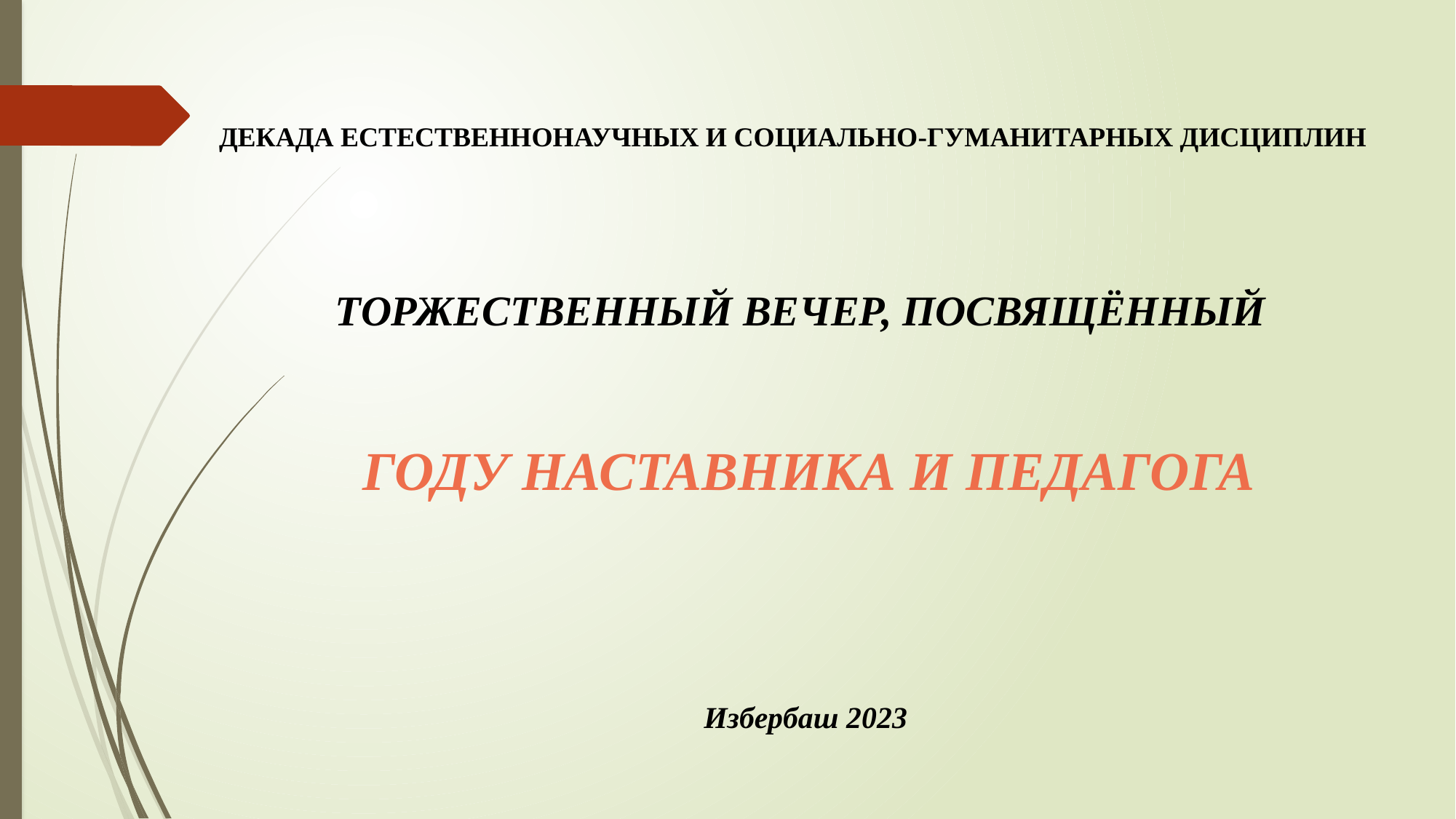

ДЕКАДА ЕСТЕСТВЕННОНАУЧНЫХ И СОЦИАЛЬНО-ГУМАНИТАРНЫХ ДИСЦИПЛИН

ТОРЖЕСТВЕННЫЙ ВЕЧЕР, ПОСВЯЩЁННЫЙ

 ГОДУ НАСТАВНИКА И ПЕДАГОГА

Избербаш 2023